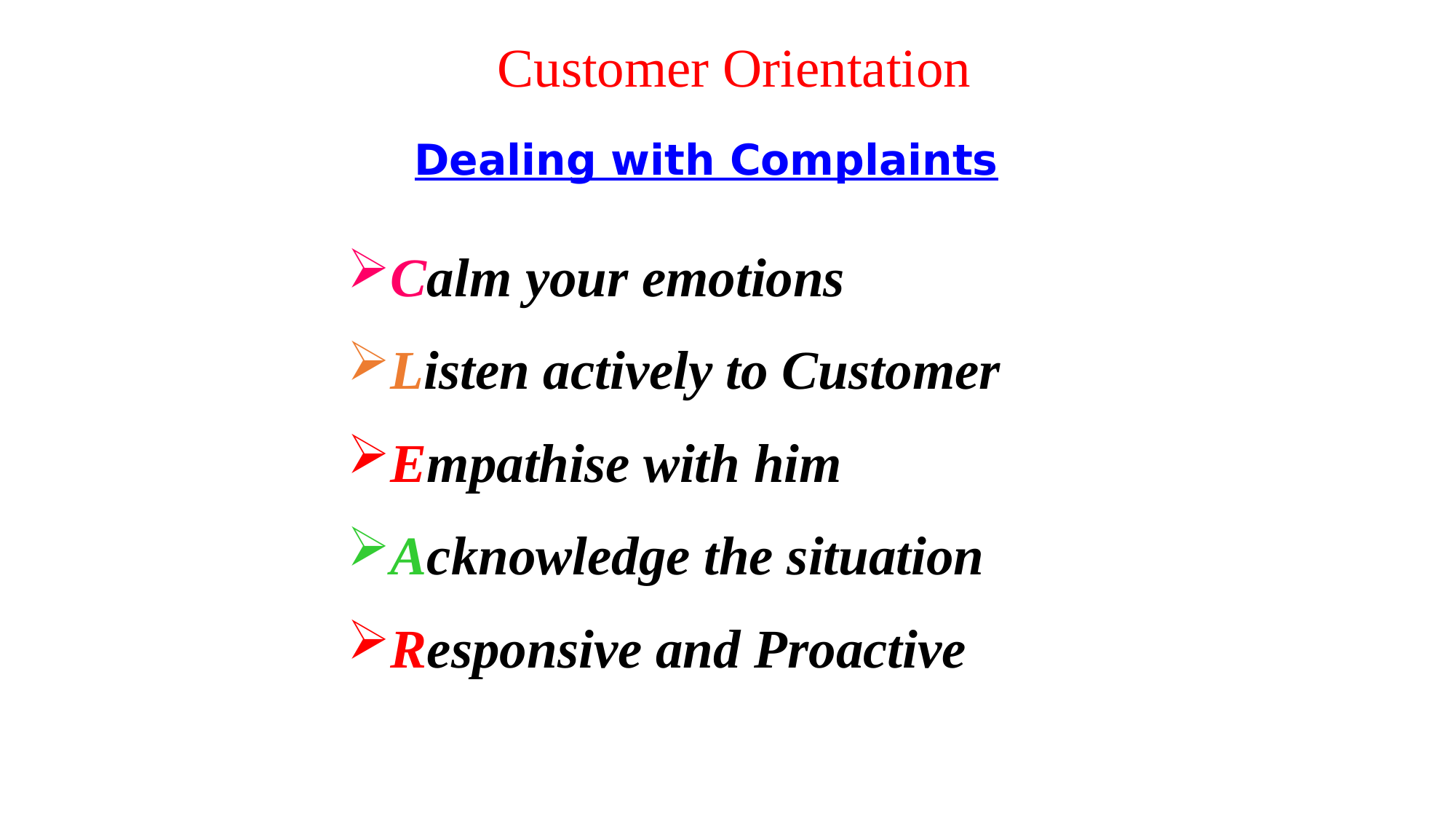

Customer Orientation
Dealing with Complaints

Calm your emotions
Listen actively to Customer
Empathise with him
Acknowledge the situation
Responsive and Proactive